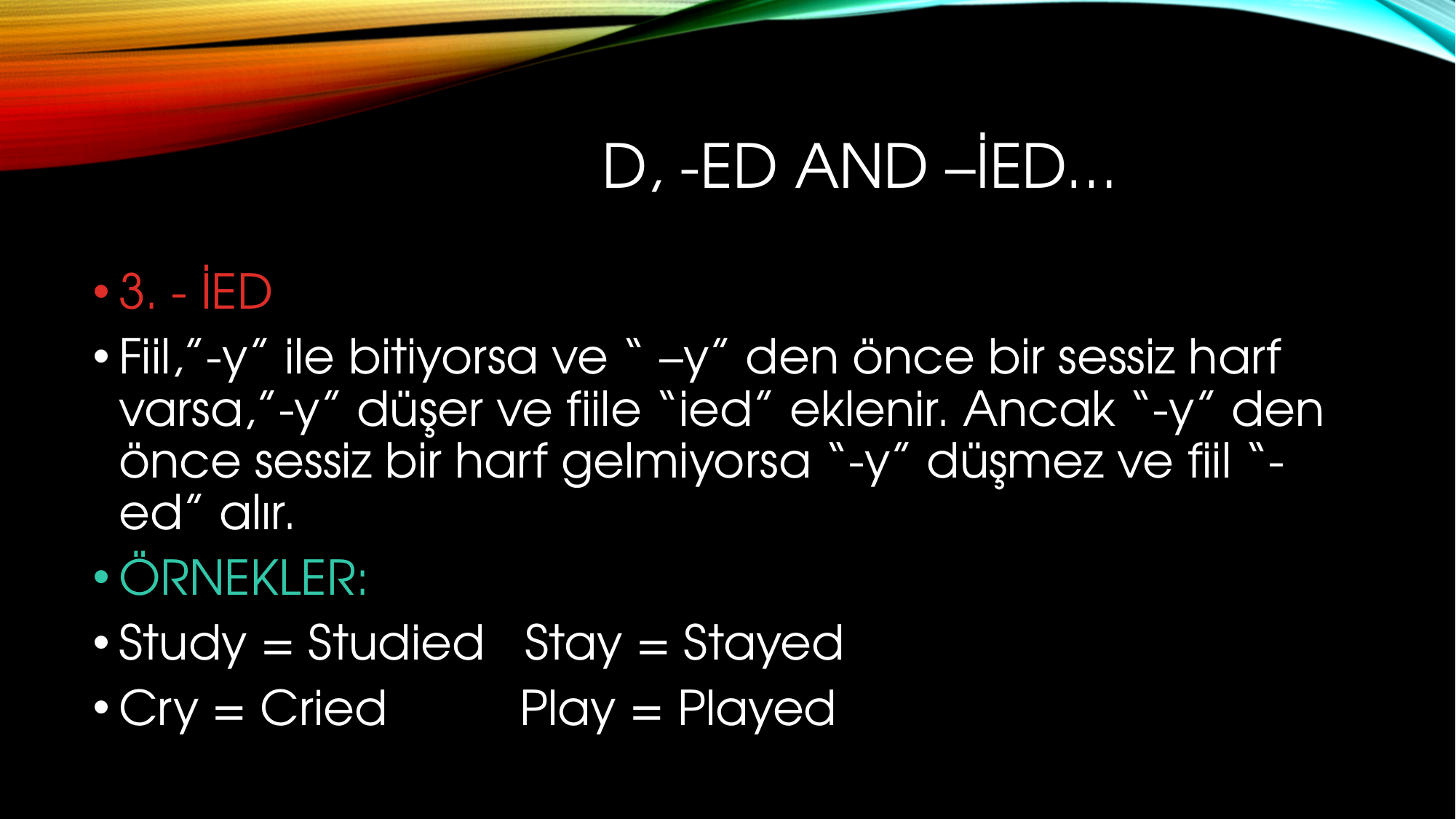

# D, -ED AND –İED…
3. - İED
Fiil,”-y” ile bitiyorsa ve “ –y” den önce bir sessiz harf varsa,”-y” düşer ve fiile “ied” eklenir. Ancak “-y” den önce sessiz bir harf gelmiyorsa “-y” düşmez ve fiil “-ed” alır.
ÖRNEKLER:
Study = Studied   Stay = Stayed
Cry = Cried          Play = Played